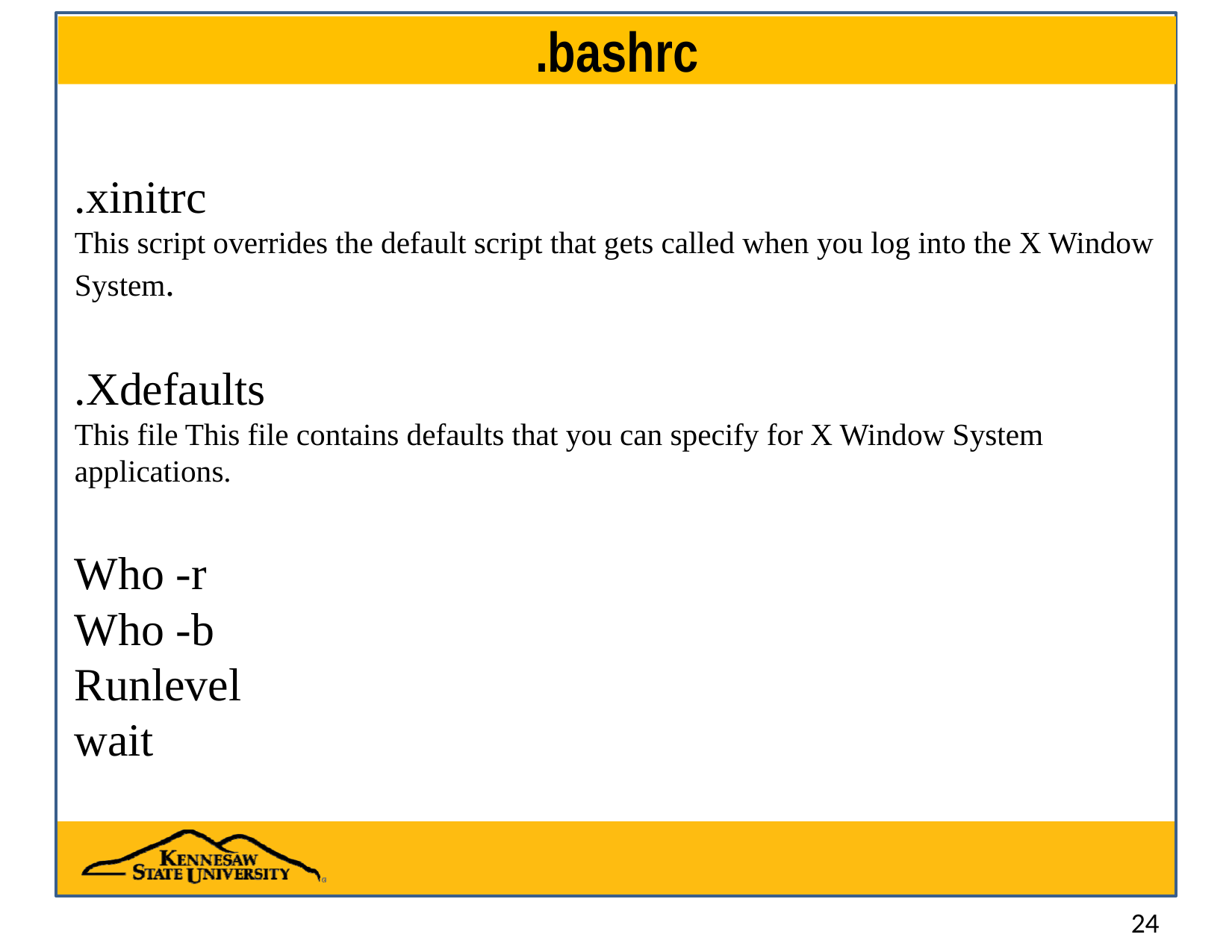

# .bashrc
.xinitrc
This script overrides the default script that gets called when you log into the X Window System.

.Xdefaults
This file This file contains defaults that you can specify for X Window System applications.

Who -r
Who -b
Runlevel
wait